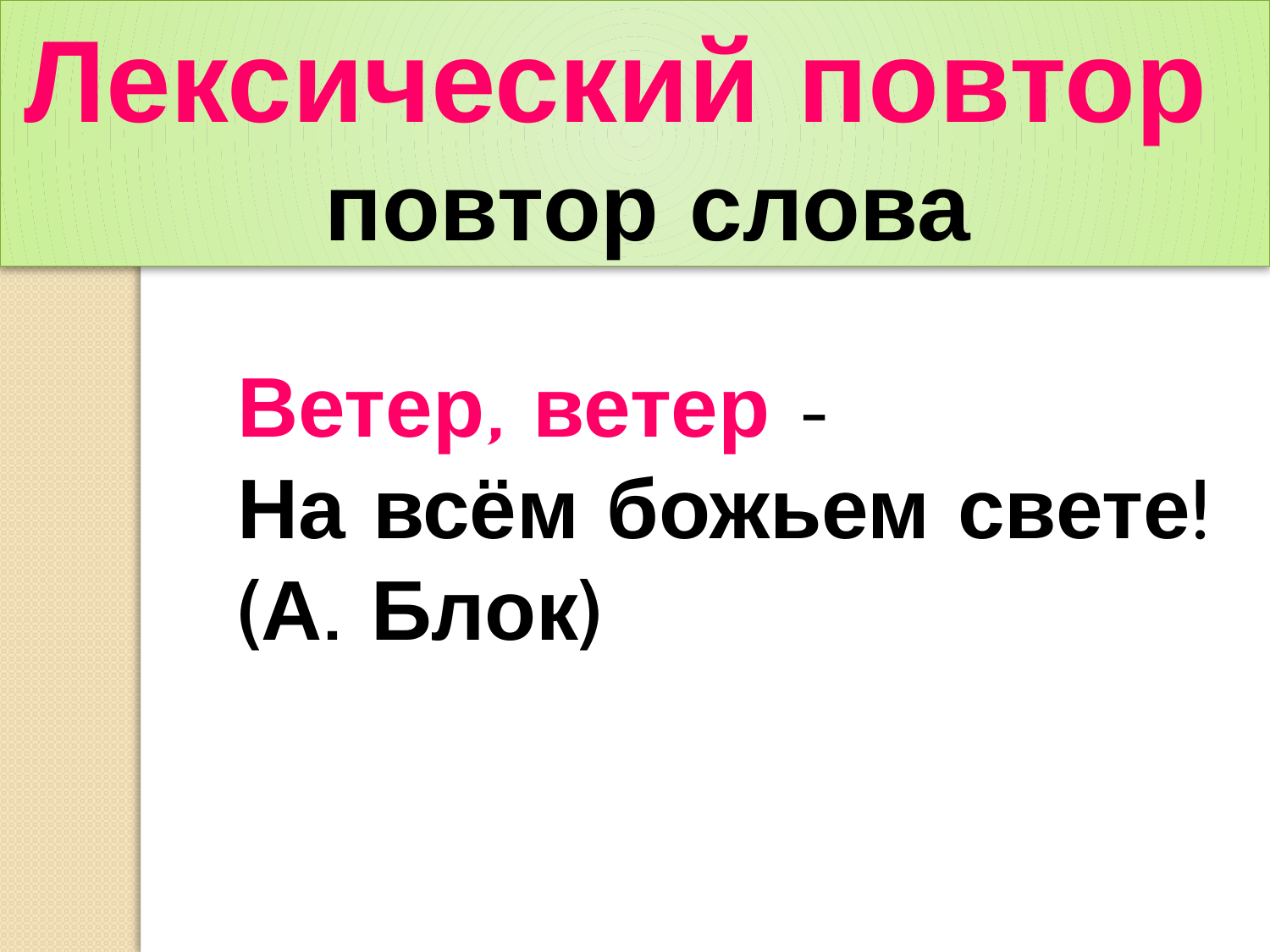

Лексический повтор
 повтор слова
Ветер, ветер -
На всём божьем свете!
(А. Блок)